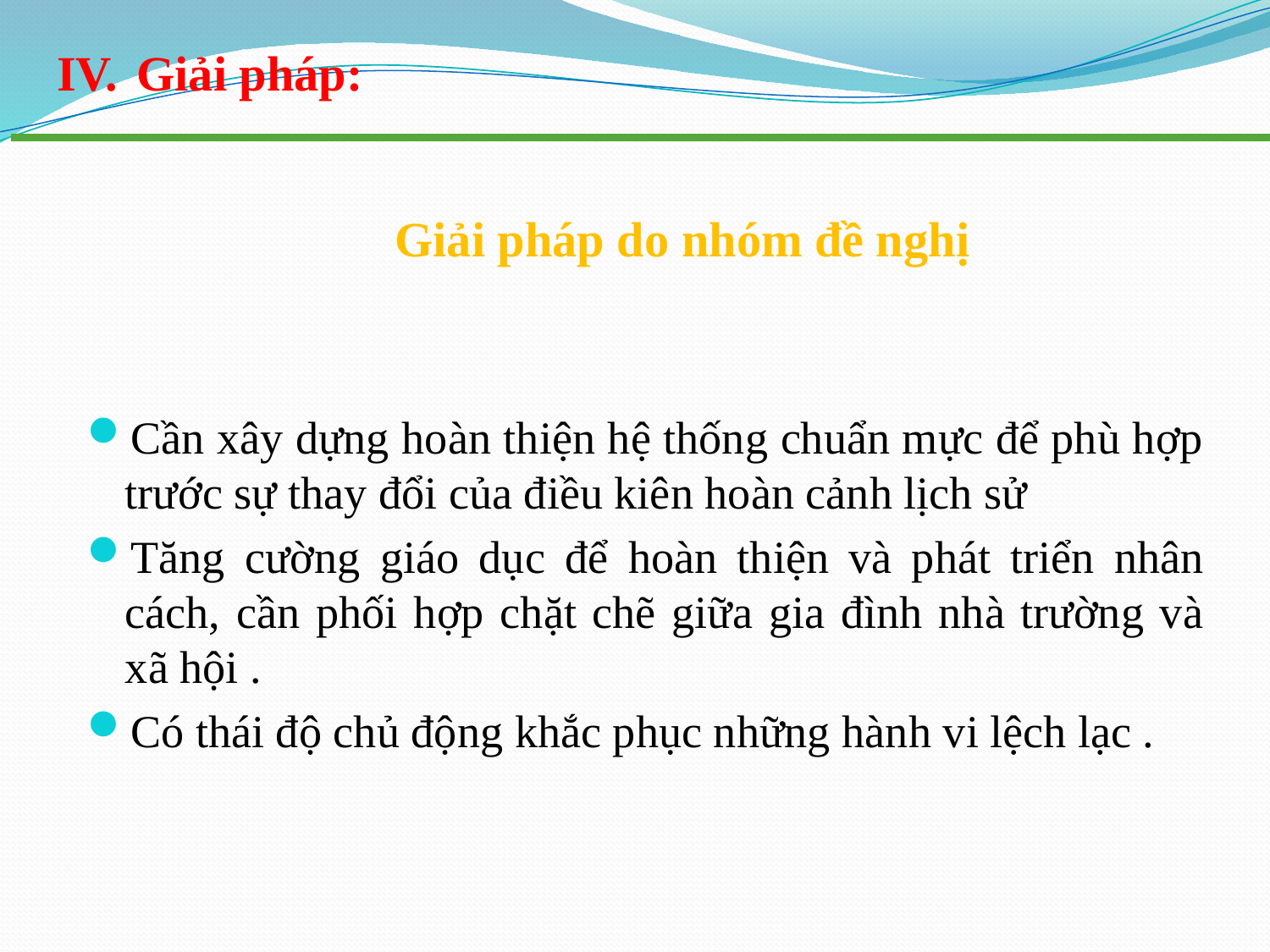

Giải pháp:
Giải pháp do nhóm đề nghị

Cần xây dựng hoàn thiện hệ thống chuẩn mực để phù hợp trước sự thay đổi của điều kiên hoàn cảnh lịch sử
Tăng cường giáo dục để hoàn thiện và phát triển nhân cách, cần phối hợp chặt chẽ giữa gia đình nhà trường và xã hội .
Có thái độ chủ động khắc phục những hành vi lệch lạc .